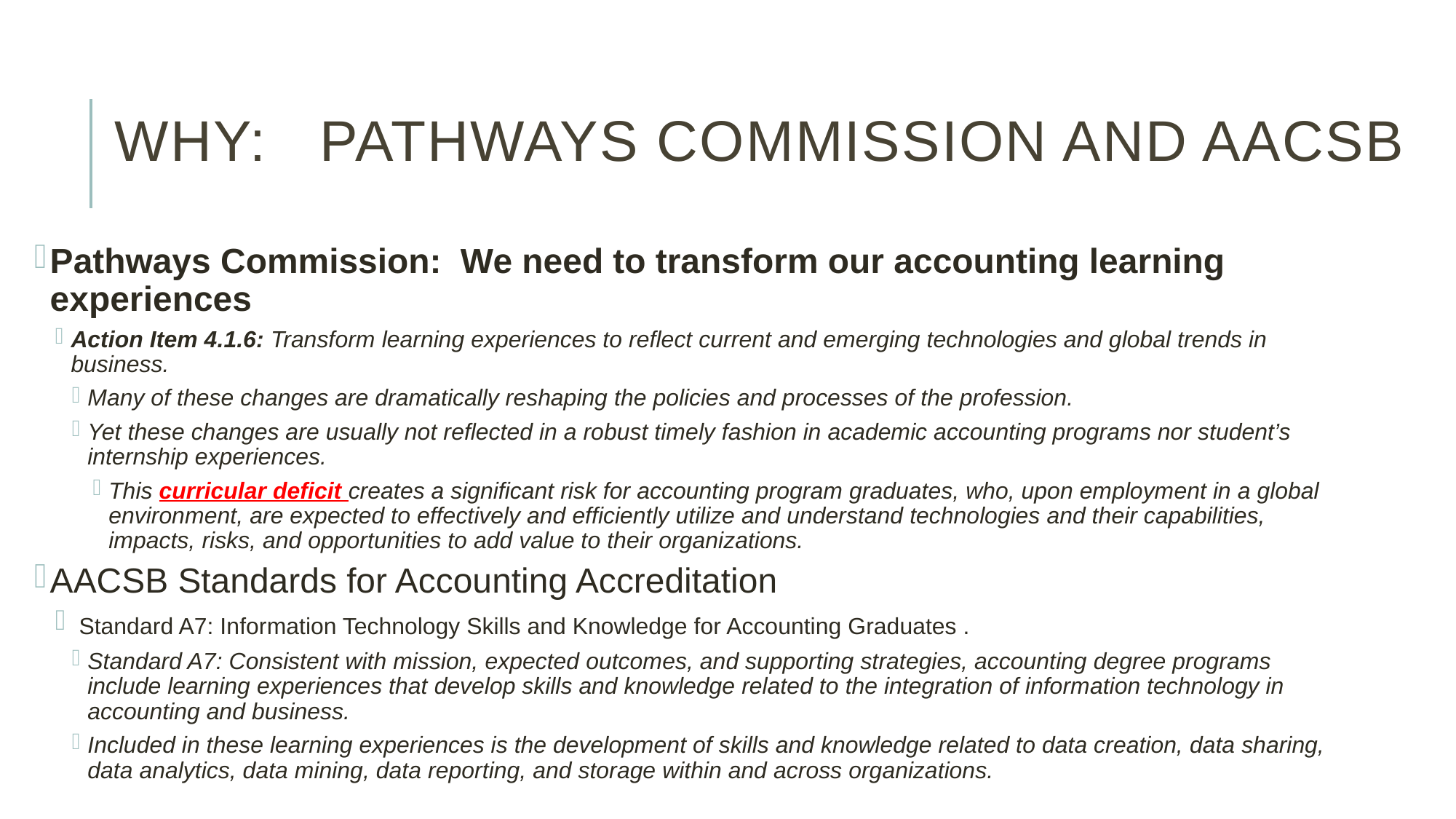

# WHY:   Pathways Commission and AACSB
Pathways Commission:  We need to transform our accounting learning experiences
Action Item 4.1.6: Transform learning experiences to reflect current and emerging technologies and global trends in business.
Many of these changes are dramatically reshaping the policies and processes of the profession.
Yet these changes are usually not reflected in a robust timely fashion in academic accounting programs nor student’s internship experiences.
This curricular deficit creates a significant risk for accounting program graduates, who, upon employment in a global environment, are expected to effectively and efficiently utilize and understand technologies and their capabilities, impacts, risks, and opportunities to add value to their organizations.
AACSB Standards for Accounting Accreditation
 Standard A7: Information Technology Skills and Knowledge for Accounting Graduates .
Standard A7: Consistent with mission, expected outcomes, and supporting strategies, accounting degree programs include learning experiences that develop skills and knowledge related to the integration of information technology in accounting and business.
Included in these learning experiences is the development of skills and knowledge related to data creation, data sharing, data analytics, data mining, data reporting, and storage within and across organizations.